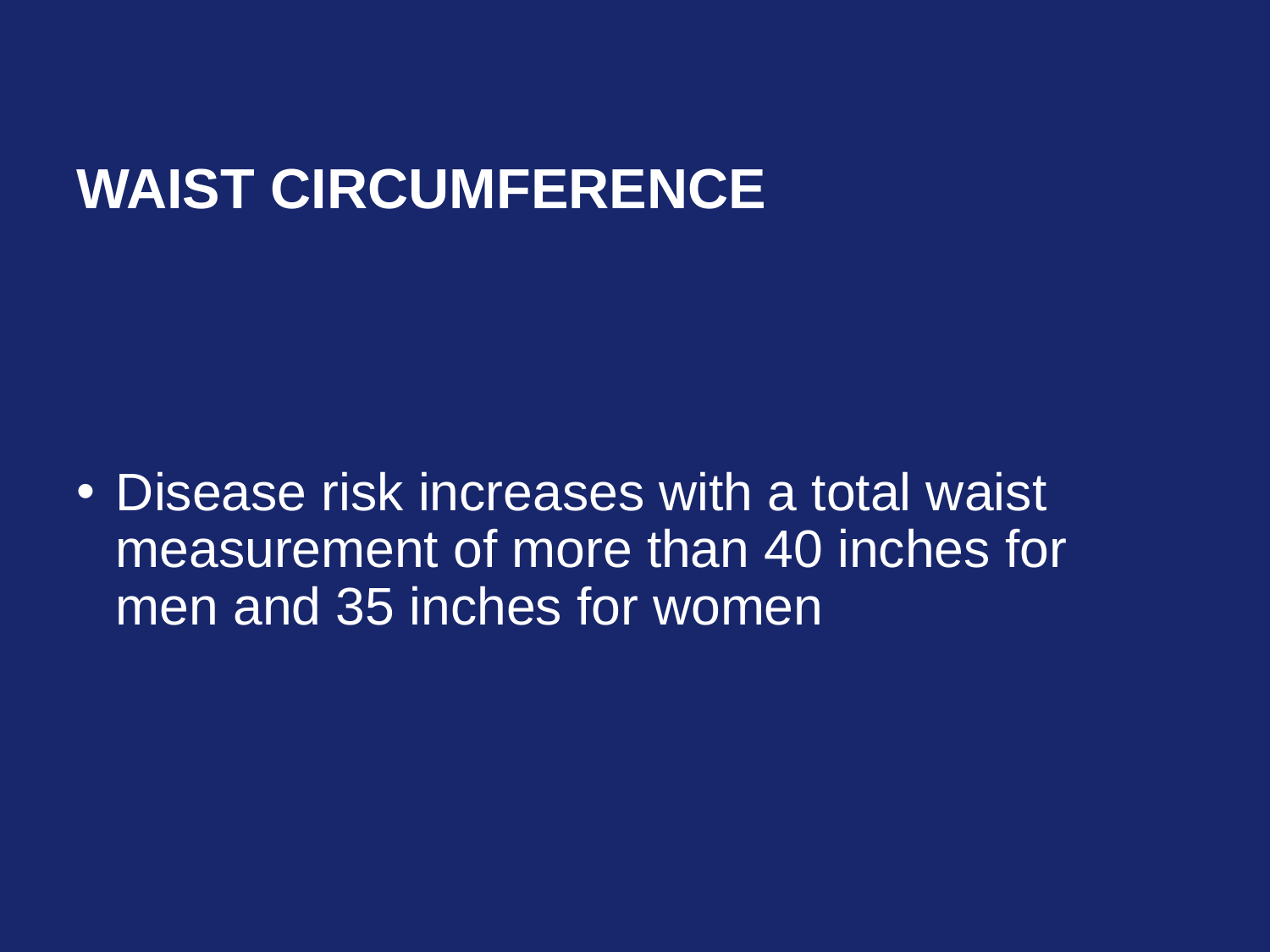

# Waist circumference
Disease risk increases with a total waist measurement of more than 40 inches for men and 35 inches for women